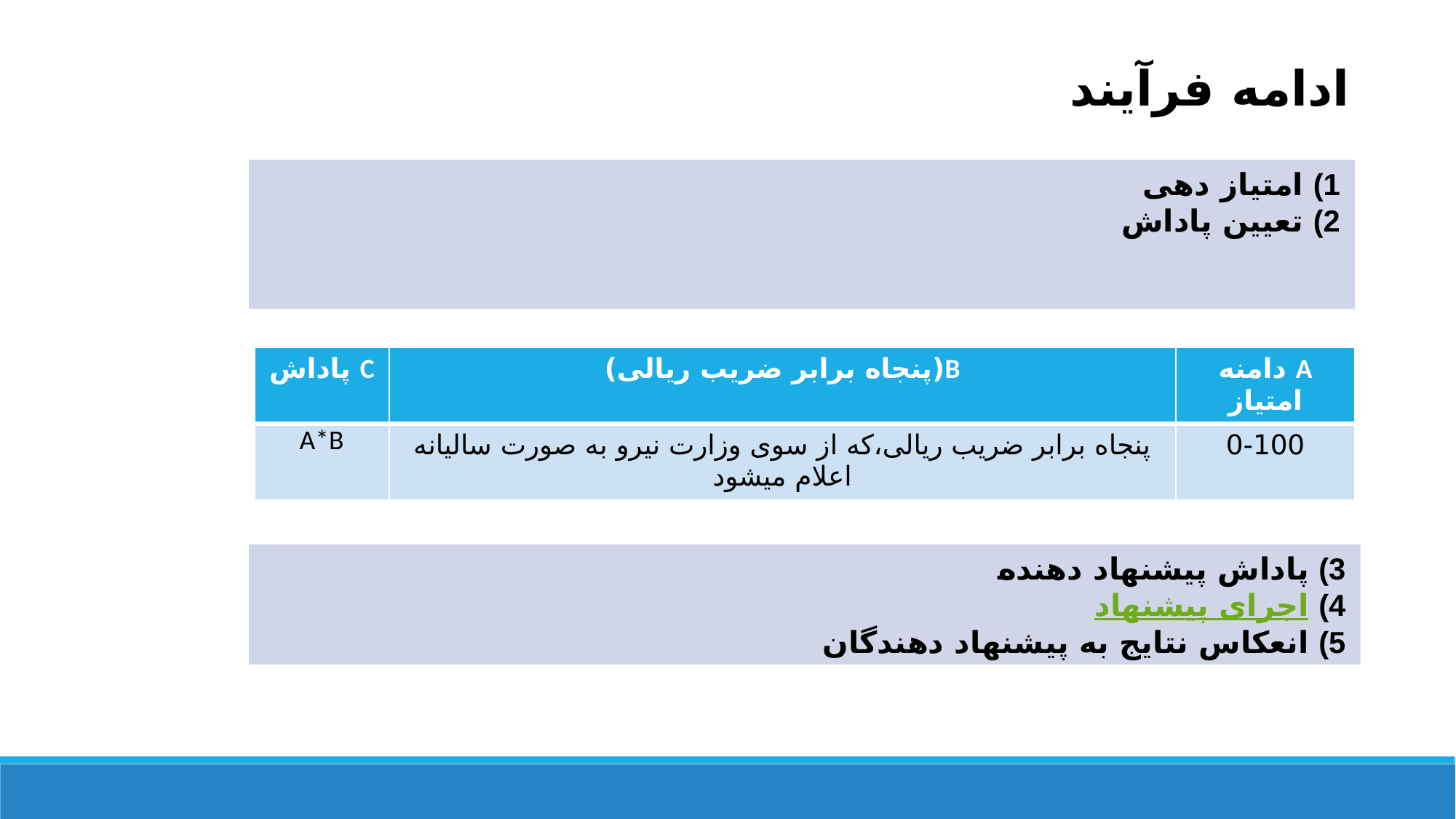

ادامه فرآیند
امتیاز دهی
تعیین پاداش

| C پاداش | B(پنجاه برابر ضریب ریالی) | A دامنه امتیاز |
| --- | --- | --- |
| A\*B | پنجاه برابر ضریب ریالی،که از سوی وزارت نیرو به صورت سالیانه اعلام میشود | 0-100 |
پاداش پیشنهاد دهنده
اجرای پیشنهاد
انعکاس نتایج به پیشنهاد دهندگان